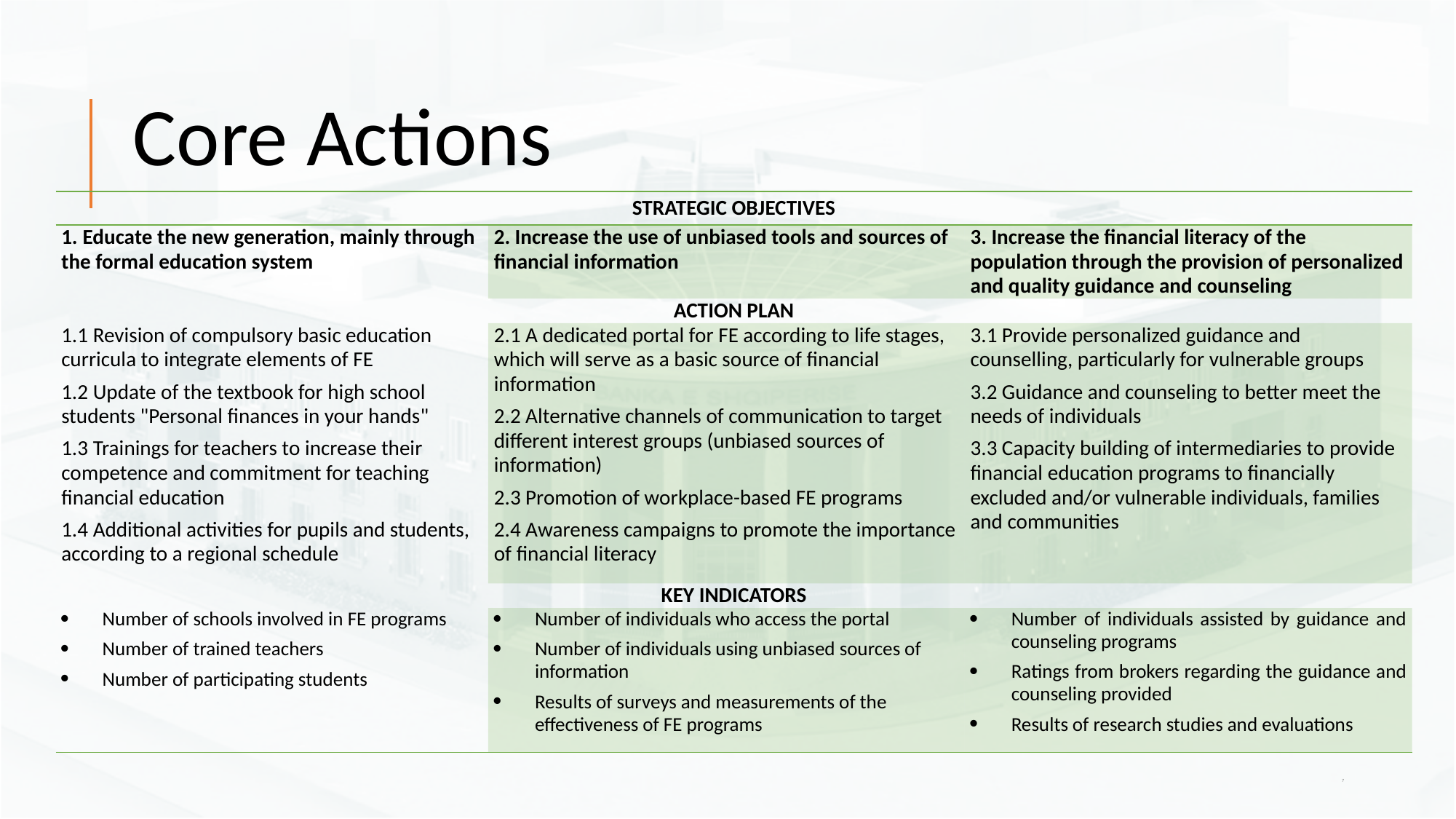

# Core Actions
| STRATEGIC OBJECTIVES |  |  |
| --- | --- | --- |
| 1. Educate the new generation, mainly through the formal education system | 2. Increase the use of unbiased tools and sources of financial information | 3. Increase the financial literacy of the population through the provision of personalized and quality guidance and counseling |
| ACTION PLAN |  |  |
| 1.1 Revision of compulsory basic education curricula to integrate elements of FE 1.2 Update of the textbook for high school students "Personal finances in your hands" 1.3 Trainings for teachers to increase their competence and commitment for teaching financial education 1.4 Additional activities for pupils and students, according to a regional schedule | 2.1 A dedicated portal for FE according to life stages, which will serve as a basic source of financial information 2.2 Alternative channels of communication to target different interest groups (unbiased sources of information) 2.3 Promotion of workplace-based FE programs 2.4 Awareness campaigns to promote the importance of financial literacy | 3.1 Provide personalized guidance and counselling, particularly for vulnerable groups 3.2 Guidance and counseling to better meet the needs of individuals 3.3 Capacity building of intermediaries to provide financial education programs to financially excluded and/or vulnerable individuals, families and communities |
| KEY INDICATORS |  |  |
| Number of schools involved in FE programs Number of trained teachers Number of participating students | Number of individuals who access the portal Number of individuals using unbiased sources of information Results of surveys and measurements of the effectiveness of FE programs | Number of individuals assisted by guidance and counseling programs Ratings from brokers regarding the guidance and counseling provided Results of research studies and evaluations |

7